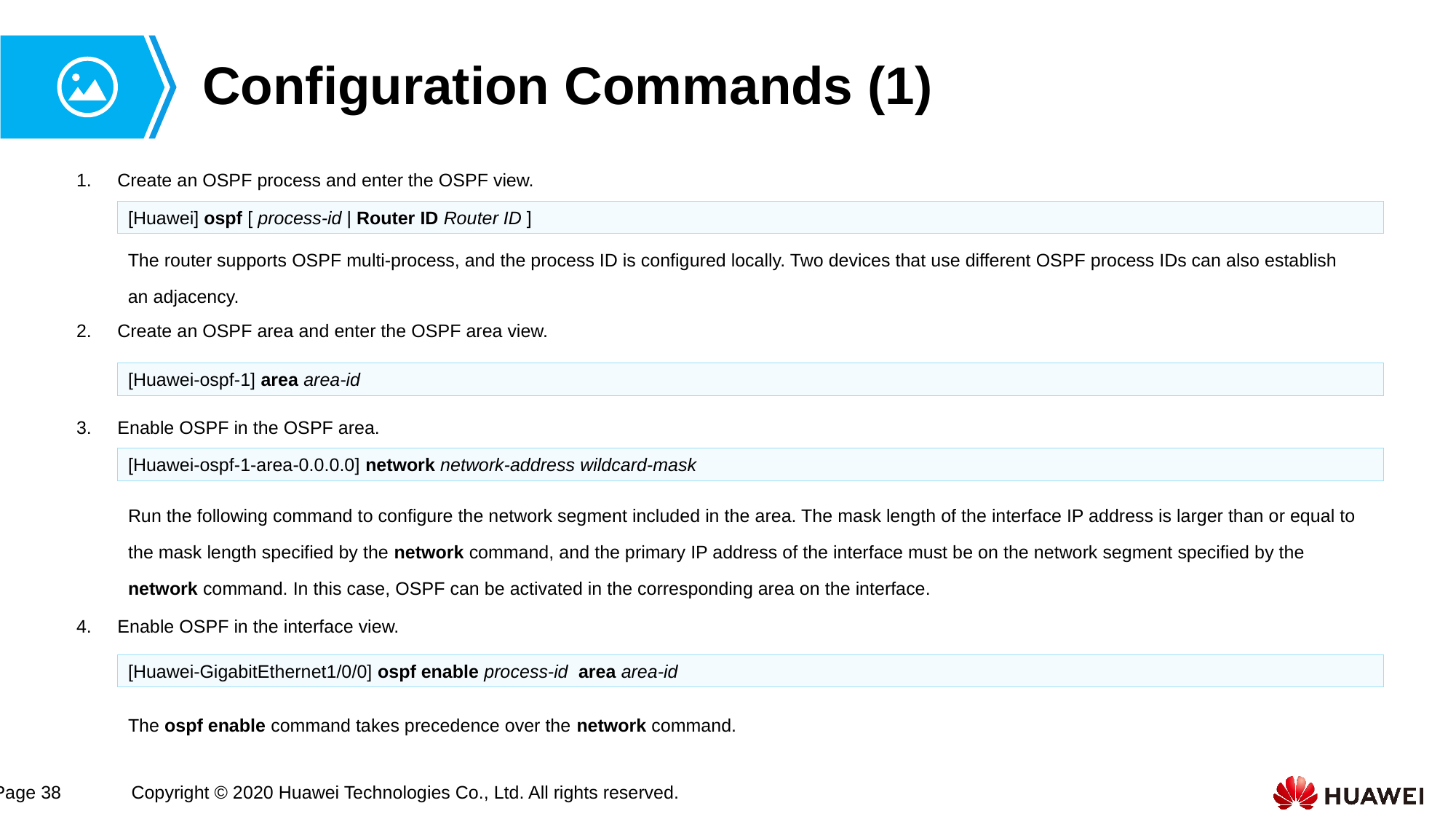

# Configuration Commands (1)
Create an OSPF process and enter the OSPF view.
[Huawei] ospf [ process-id | Router ID Router ID ]
The router supports OSPF multi-process, and the process ID is configured locally. Two devices that use different OSPF process IDs can also establish an adjacency.
Create an OSPF area and enter the OSPF area view.
[Huawei-ospf-1] area area-id
Enable OSPF in the OSPF area.
[Huawei-ospf-1-area-0.0.0.0] network network-address wildcard-mask
Run the following command to configure the network segment included in the area. The mask length of the interface IP address is larger than or equal to the mask length specified by the network command, and the primary IP address of the interface must be on the network segment specified by the network command. In this case, OSPF can be activated in the corresponding area on the interface.
Enable OSPF in the interface view.
[Huawei-GigabitEthernet1/0/0] ospf enable process-id  area area-id
The ospf enable command takes precedence over the network command.